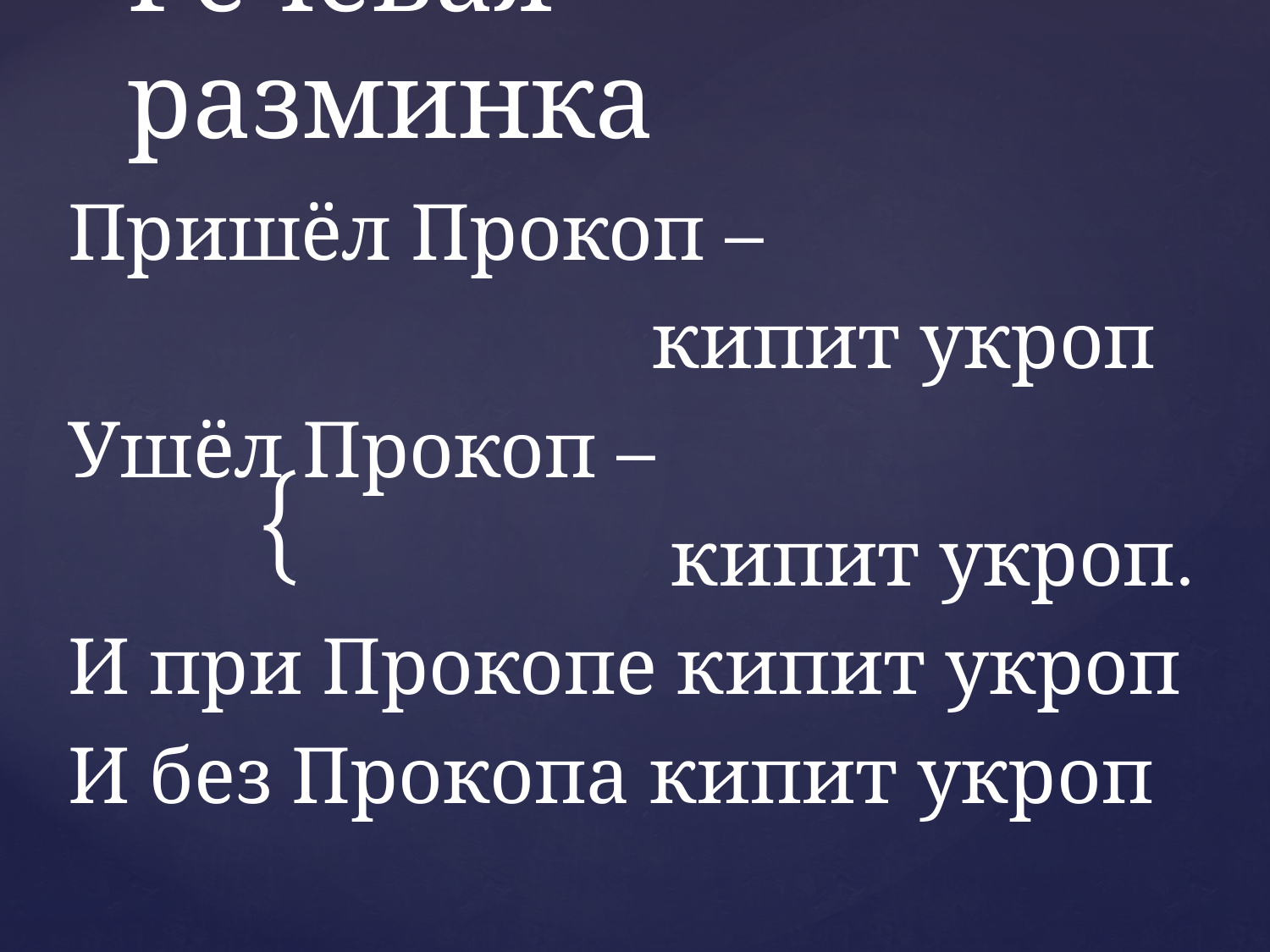

# Речевая    разминка
Пришёл Прокоп –
                              кипит укроп
Ушёл Прокоп –
                               кипит укроп.
И при Прокопе кипит укроп
И без Прокопа кипит укроп